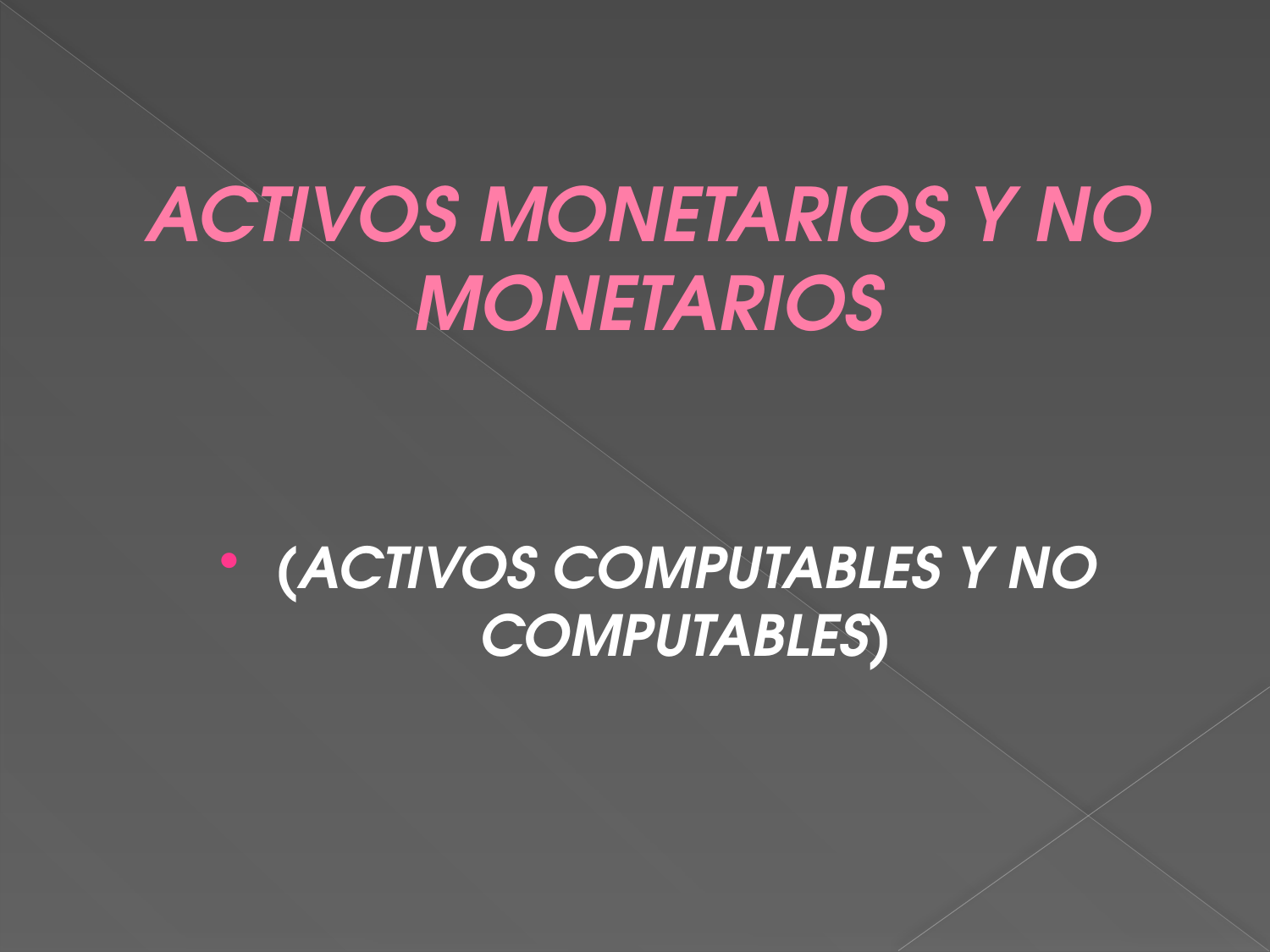

# ACTIVOS MONETARIOS Y NO MONETARIOS
(ACTIVOS COMPUTABLES Y NO COMPUTABLES)